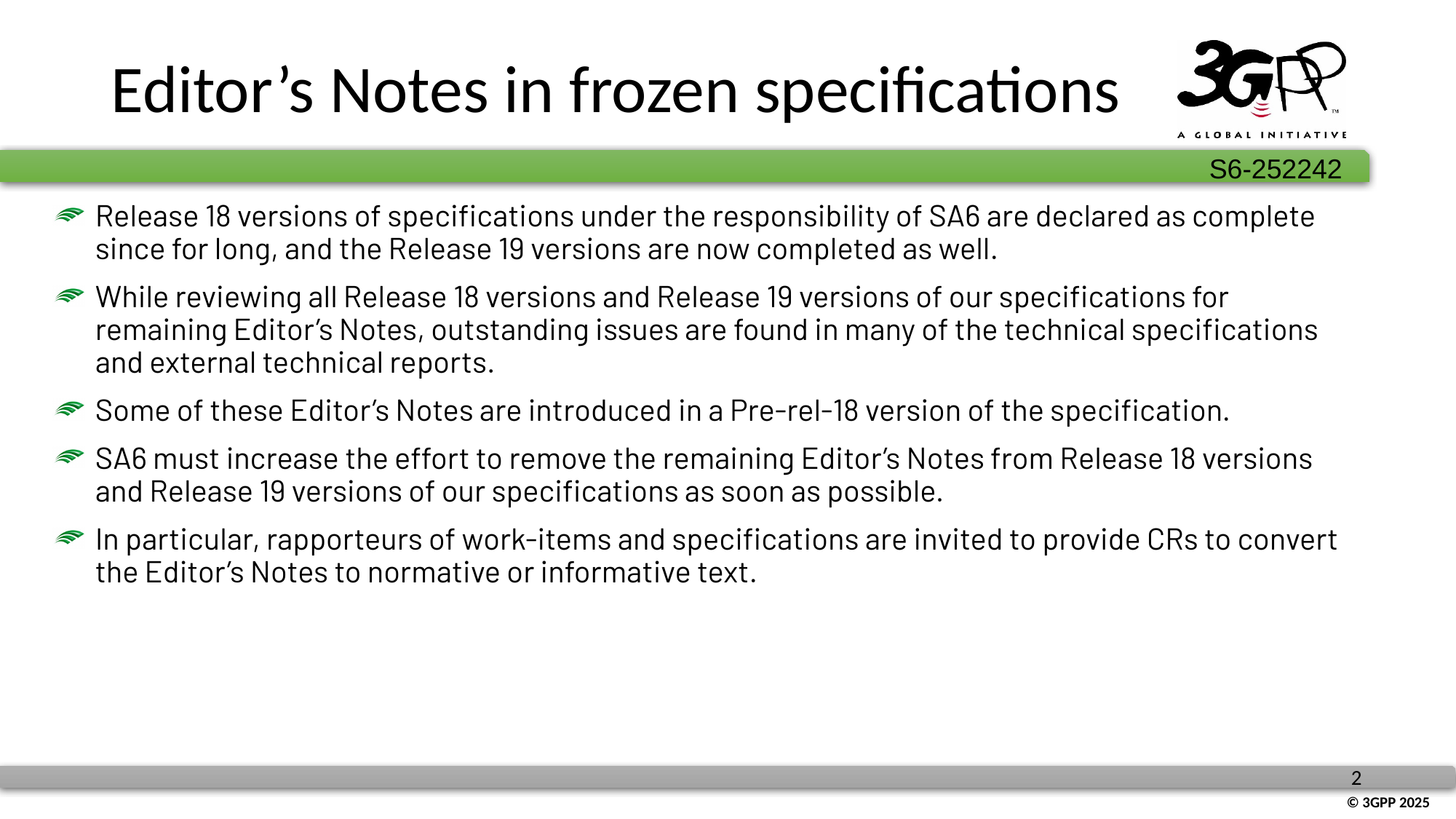

# Editor’s Notes in frozen specifications
Release 18 versions of specifications under the responsibility of SA6 are declared as complete since for long, and the Release 19 versions are now completed as well.
While reviewing all Release 18 versions and Release 19 versions of our specifications for remaining Editor’s Notes, outstanding issues are found in many of the technical specifications and external technical reports.
Some of these Editor’s Notes are introduced in a Pre-rel-18 version of the specification.
SA6 must increase the effort to remove the remaining Editor’s Notes from Release 18 versions and Release 19 versions of our specifications as soon as possible.
In particular, rapporteurs of work-items and specifications are invited to provide CRs to convert the Editor’s Notes to normative or informative text.